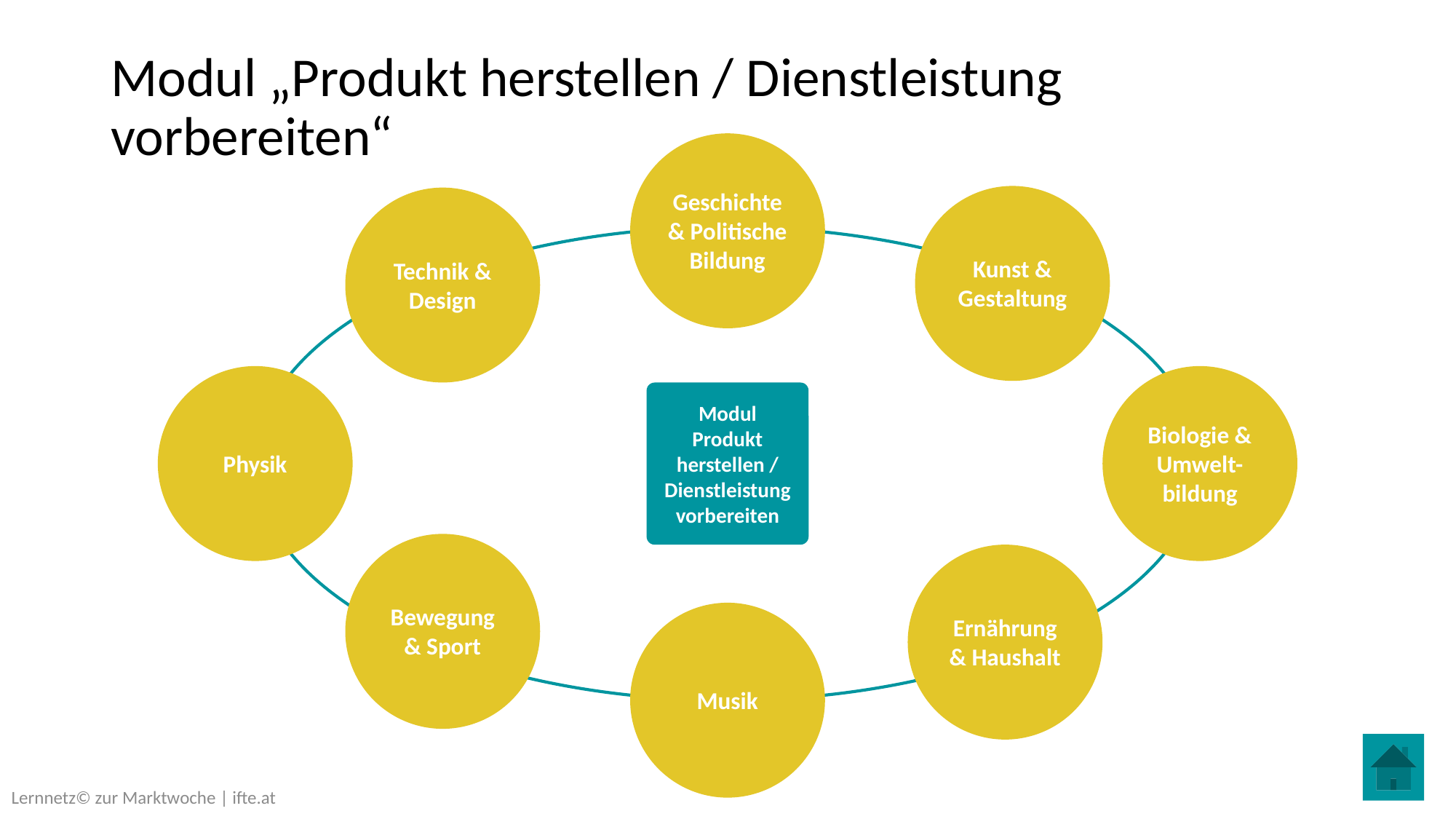

# Modul „Produkt herstellen / Dienstleistung vorbereiten“
Geschichte & Politische Bildung
Kunst & Gestaltung
Technik & Design

Biologie & Umwelt-bildung
Physik
Modul
Produkt herstellen / Dienstleistung vorbereiten
Bewegung & Sport
Ernährung & Haushalt
Musik

Lernnetz© zur Marktwoche | ifte.at